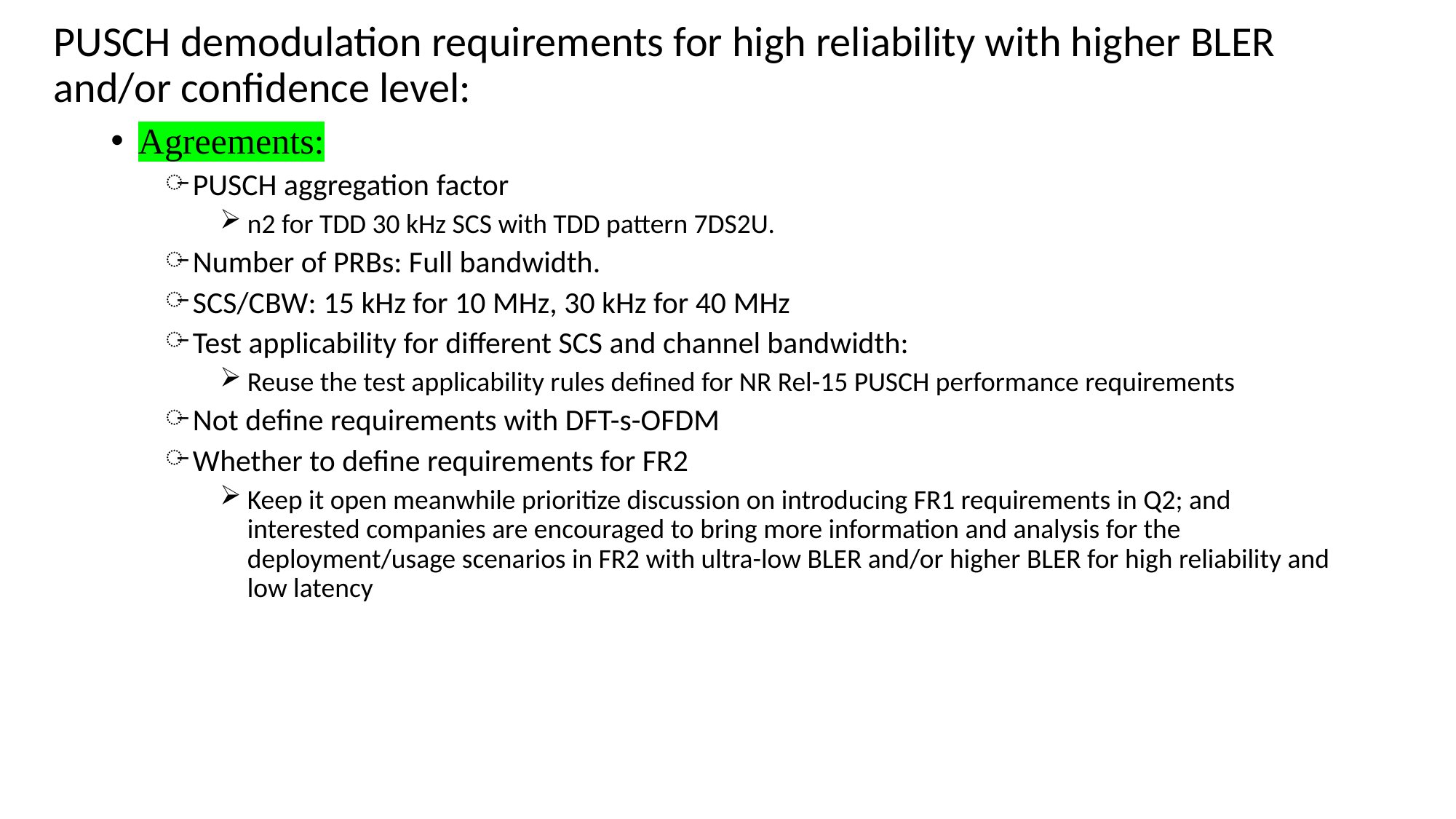

PUSCH demodulation requirements for high reliability with higher BLER and/or confidence level:
Agreements:
PUSCH aggregation factor
n2 for TDD 30 kHz SCS with TDD pattern 7DS2U.
Number of PRBs: Full bandwidth.
SCS/CBW: 15 kHz for 10 MHz, 30 kHz for 40 MHz
Test applicability for different SCS and channel bandwidth:
Reuse the test applicability rules defined for NR Rel-15 PUSCH performance requirements
Not define requirements with DFT-s-OFDM
Whether to define requirements for FR2
Keep it open meanwhile prioritize discussion on introducing FR1 requirements in Q2; and interested companies are encouraged to bring more information and analysis for the deployment/usage scenarios in FR2 with ultra-low BLER and/or higher BLER for high reliability and low latency